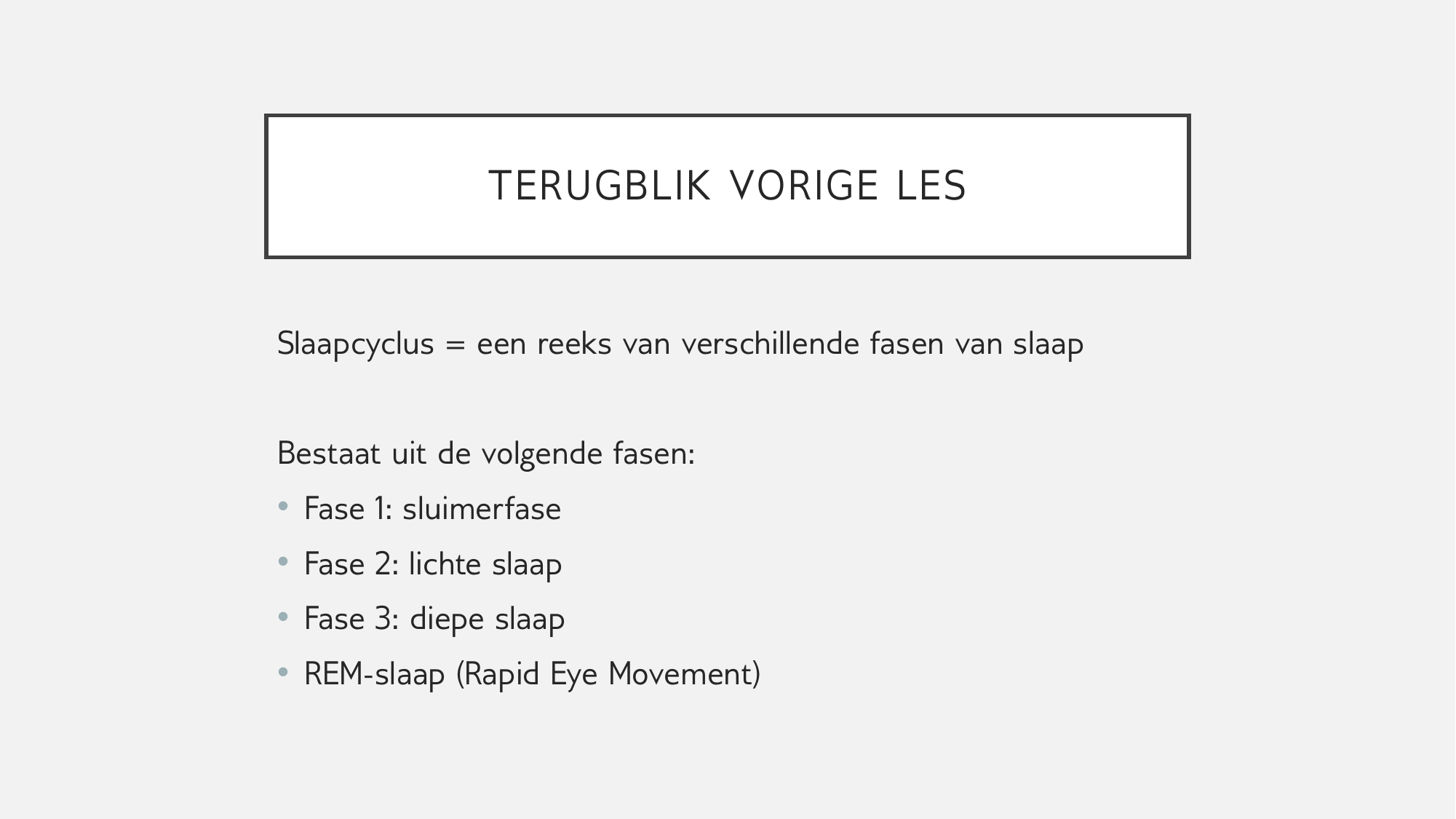

# Terugblik vorige les
Slaapcyclus = een reeks van verschillende fasen van slaap

Bestaat uit de volgende fasen:
Fase 1: sluimerfase
Fase 2: lichte slaap
Fase 3: diepe slaap
REM-slaap (Rapid Eye Movement)